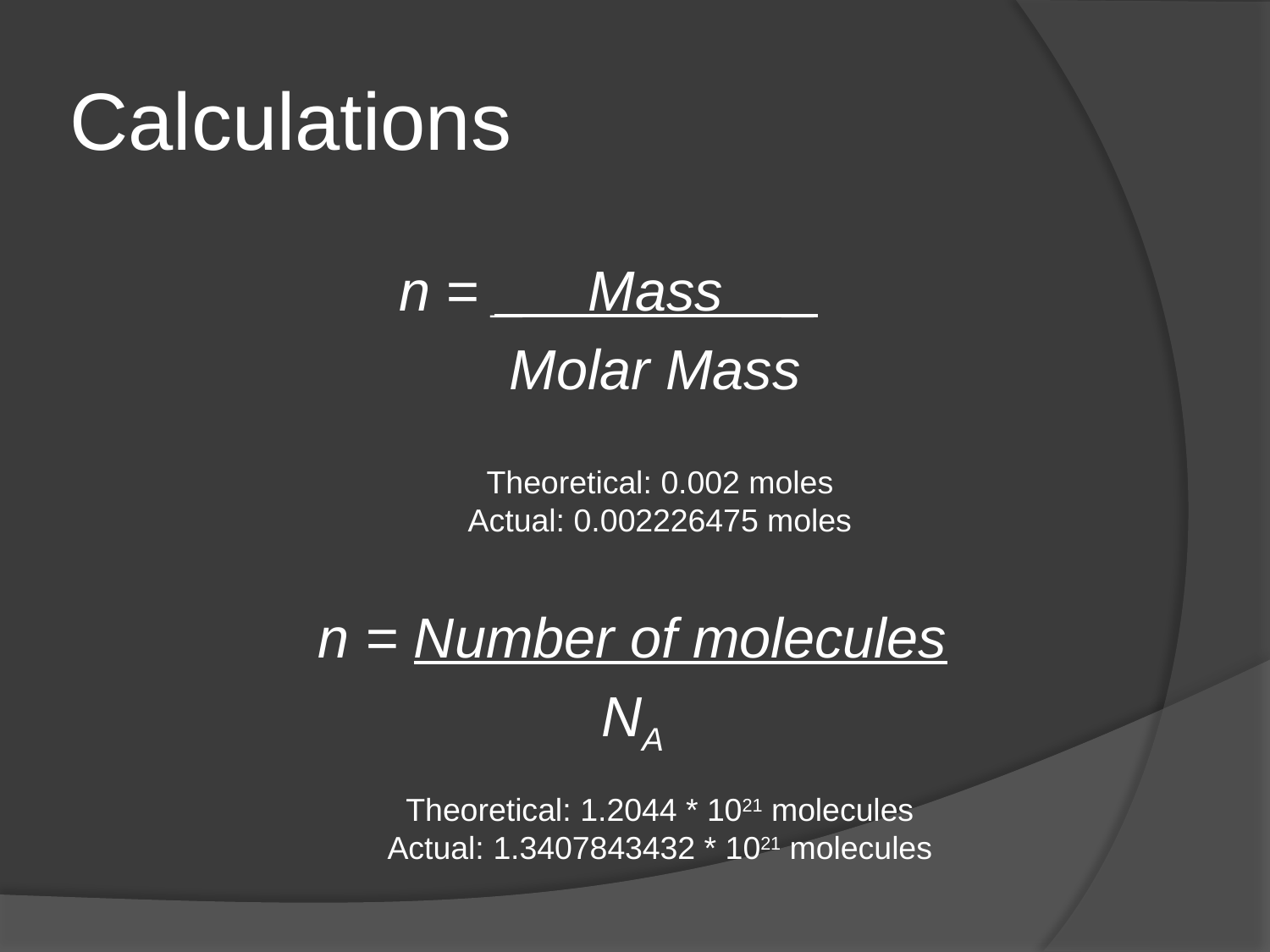

# Calculations
n = _    Mass    _
      Molar Mass

Theoretical: 0.002 moles
Actual: 0.002226475 moles
n = Number of molecules
NA
Theoretical: 1.2044 * 1021 molecules
Actual: 1.3407843432 * 1021 molecules